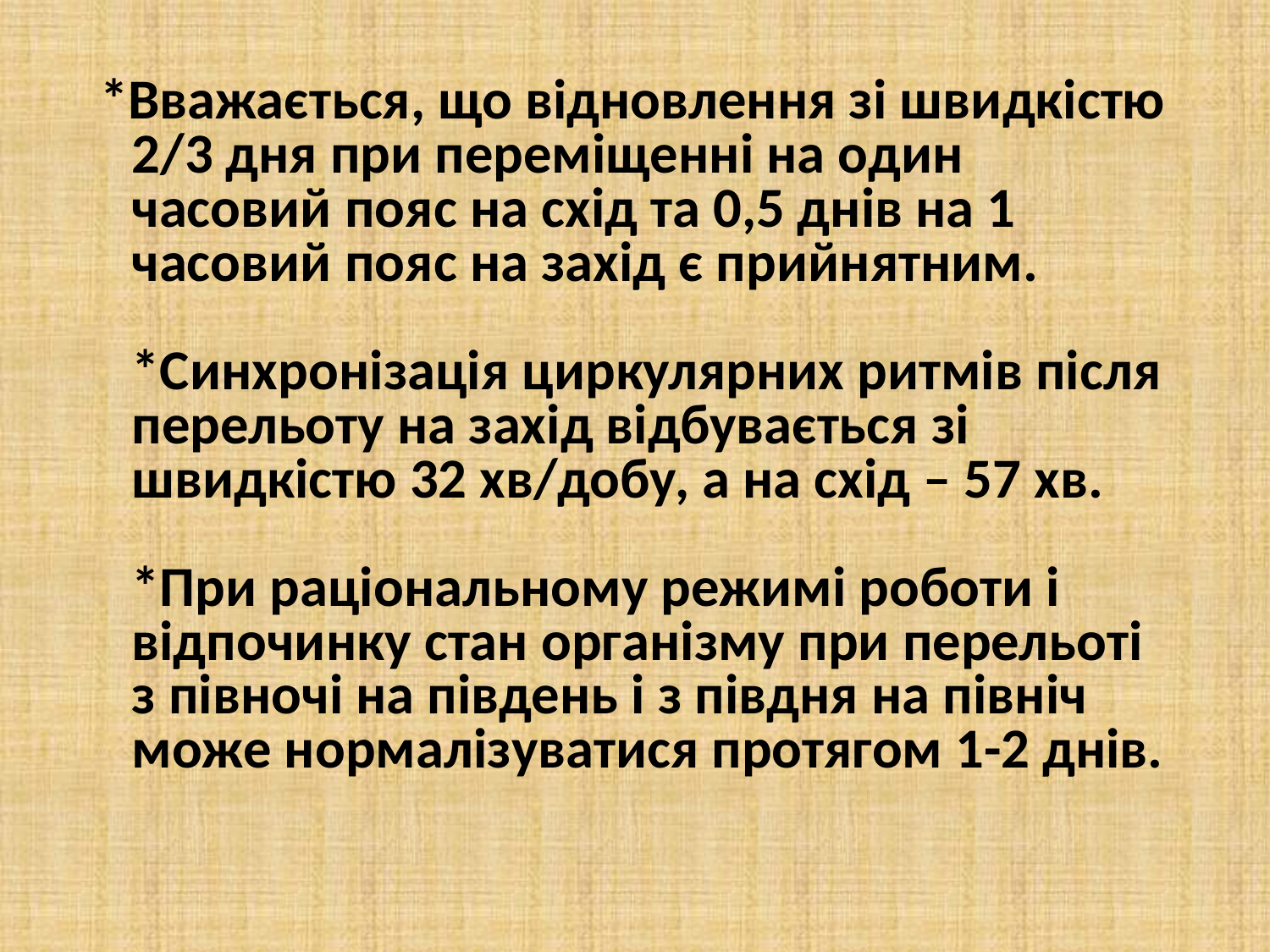

#
*Вважається, що відновлення зі швидкістю 2/3 дня при переміщенні на один часовий пояс на схід та 0,5 днів на 1 часовий пояс на захід є прийнятним.
*Синхронізація циркулярних ритмів після перельоту на захід відбувається зі швидкістю 32 хв/добу, а на схід – 57 хв.
*При раціональному режимі роботи і відпочинку стан організму при перельоті з півночі на південь і з півдня на північ може нормалізуватися протягом 1-2 днів.